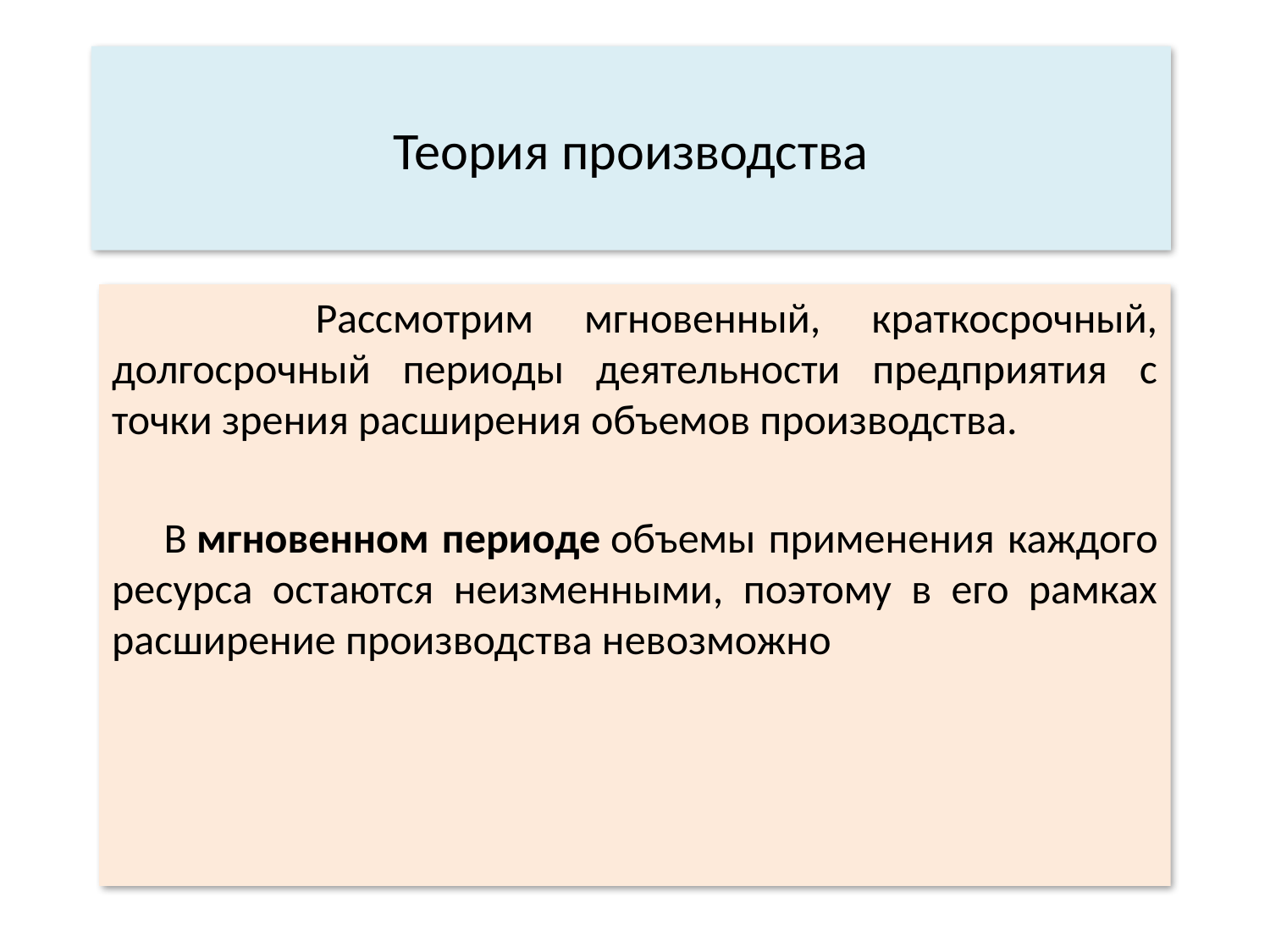

# Теория производства
    Рассмотрим мгновенный, краткосрочный, долгосрочный периоды деятельности предприятия с точки зрения расширения объемов производства.

    В мгновенном периоде объемы применения каждого ресурса остаются неизменными, поэтому в его рамках расширение производства невозможно